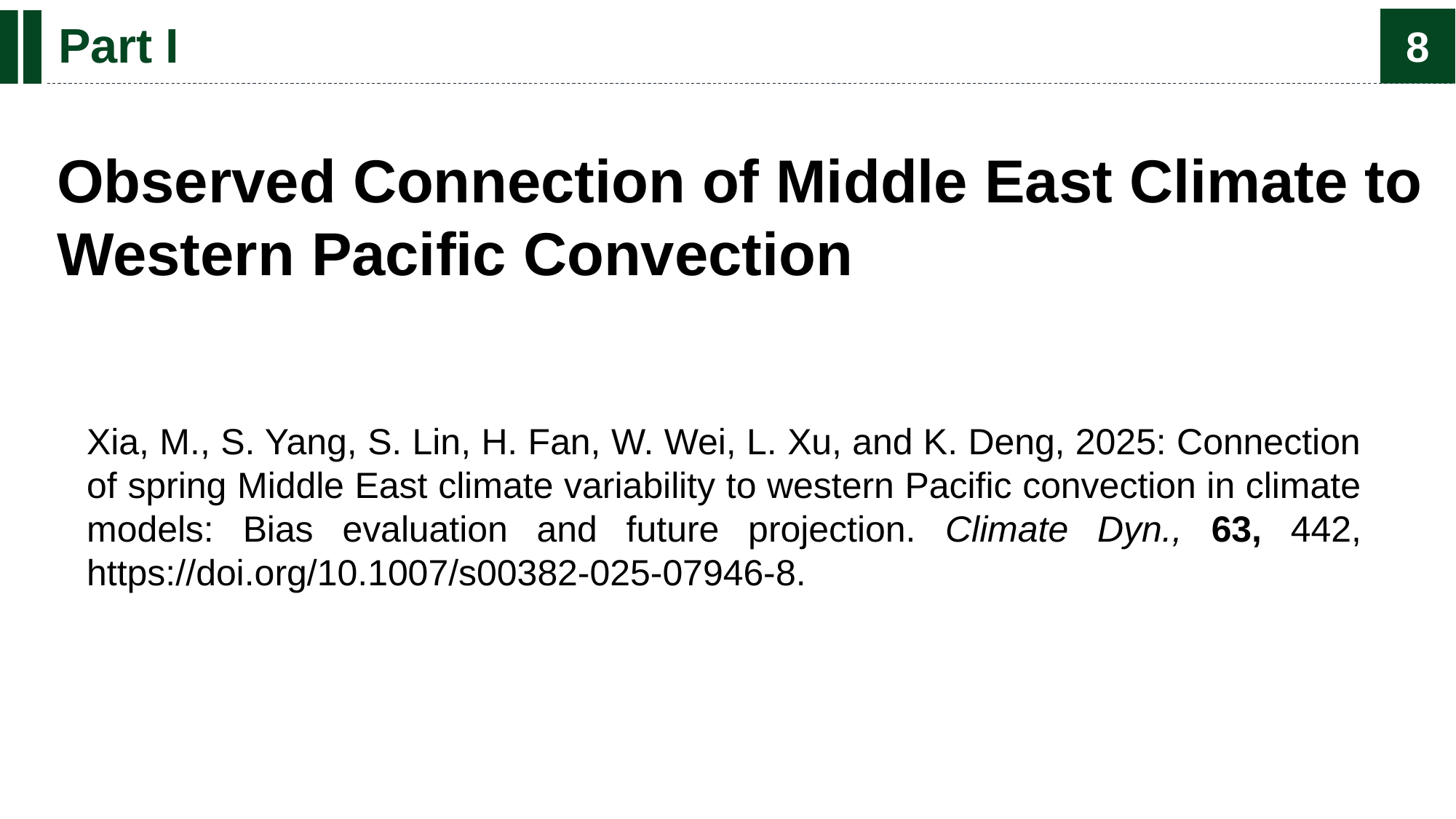

# Part I
8
Observed Connection of Middle East Climate to Western Pacific Convection
Xia, M., S. Yang, S. Lin, H. Fan, W. Wei, L. Xu, and K. Deng, 2025: Connection of spring Middle East climate variability to western Pacific convection in climate models: Bias evaluation and future projection. Climate Dyn., 63, 442, https://doi.org/10.1007/s00382-025-07946-8.